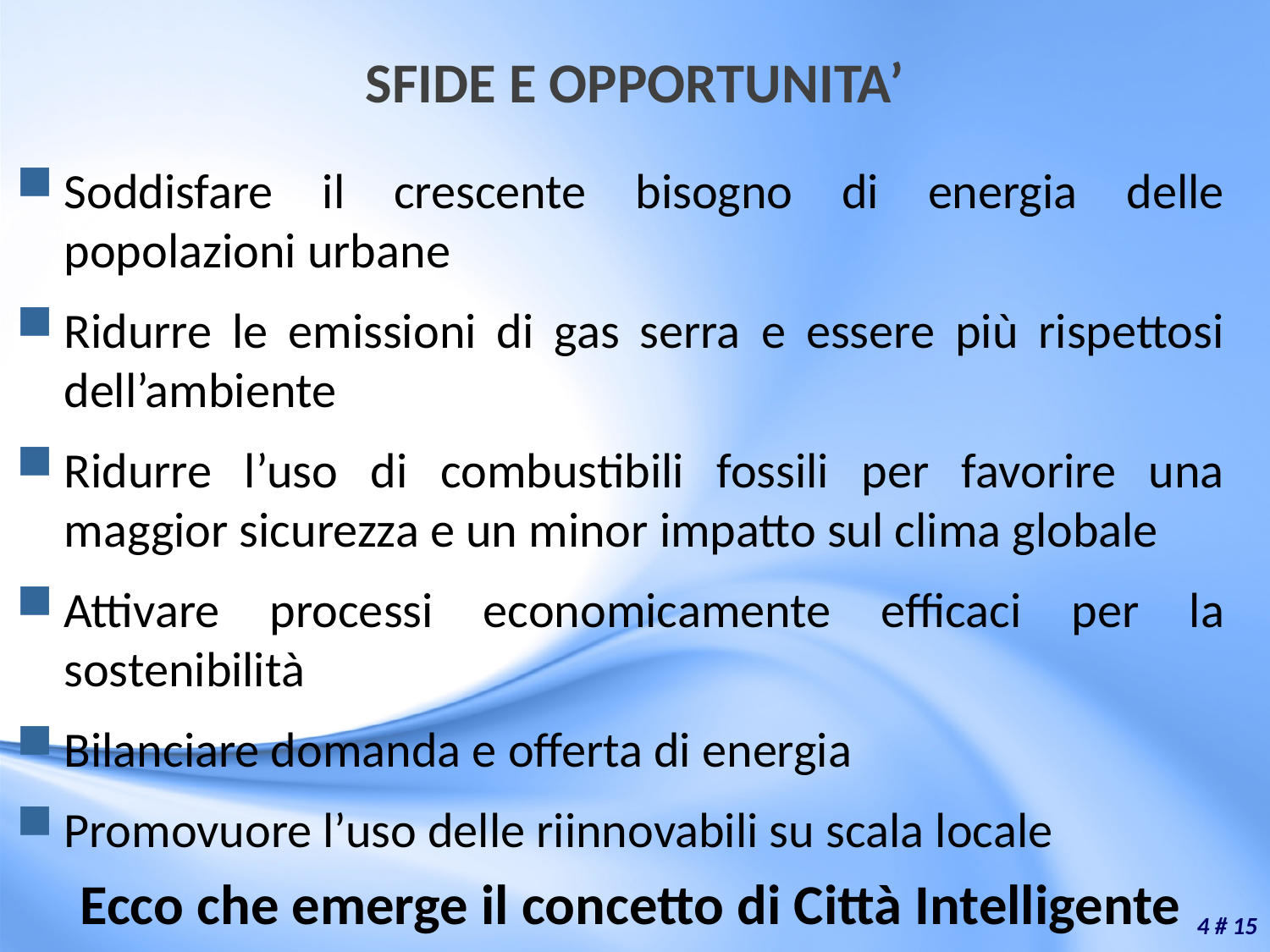

# SFIDE E OPPORTUNITA’
Soddisfare il crescente bisogno di energia delle popolazioni urbane
Ridurre le emissioni di gas serra e essere più rispettosi dell’ambiente
Ridurre l’uso di combustibili fossili per favorire una maggior sicurezza e un minor impatto sul clima globale
Attivare processi economicamente efficaci per la sostenibilità
Bilanciare domanda e offerta di energia
Promovuore l’uso delle riinnovabili su scala locale
Ecco che emerge il concetto di Città Intelligente
4 # 15